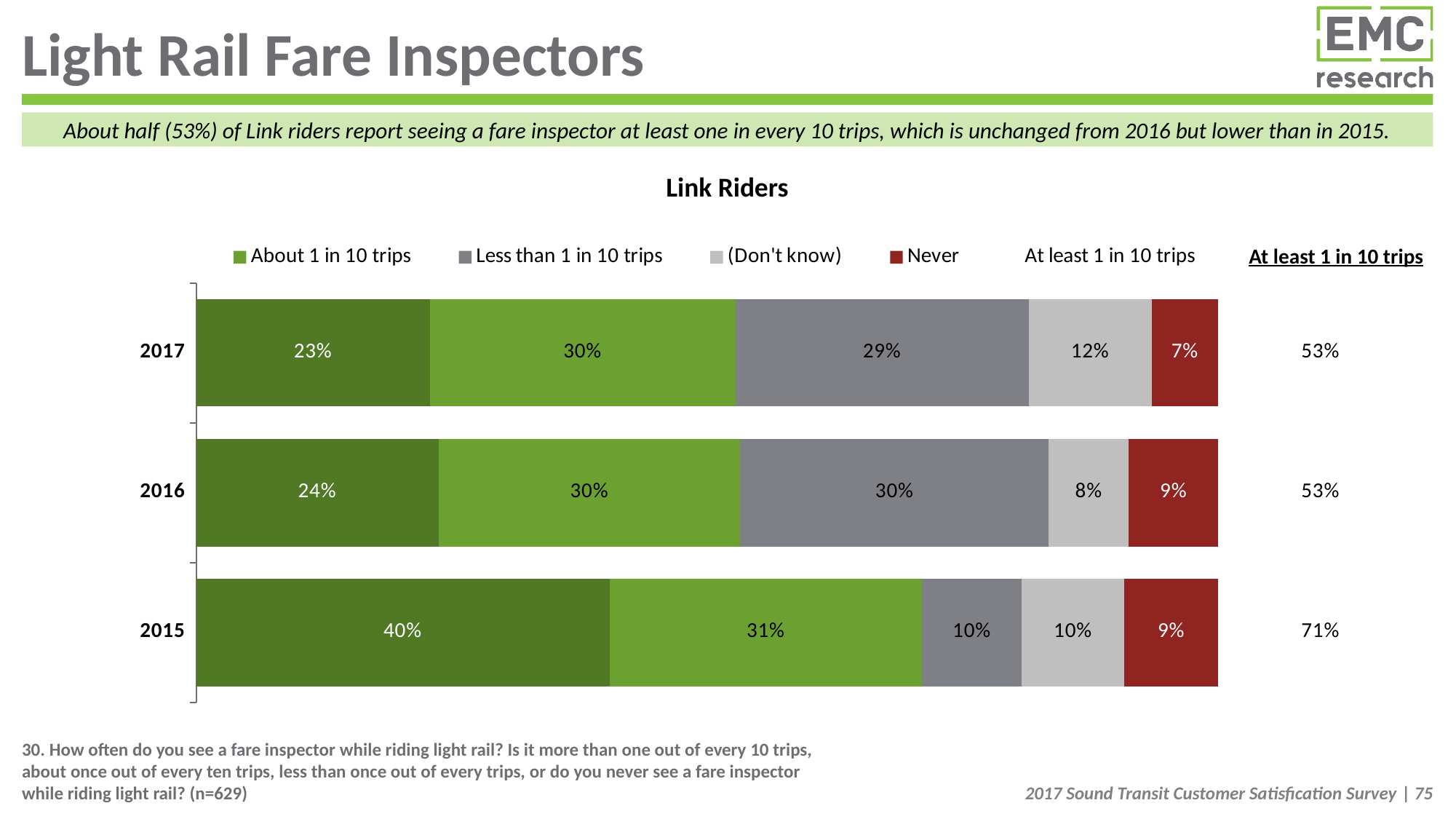

# Light Rail Fare Inspectors
About half (53%) of Link riders report seeing a fare inspector at least one in every 10 trips, which is unchanged from 2016 but lower than in 2015.
Link Riders
| At least 1 in 10 trips |
| --- |

### Chart

| Category | More than 1 in 10 trips | About 1 in 10 trips | Less than 1 in 10 trips | (Don't know) | Never | At least 1 in 10 trips |
|---|---|---|---|---|---|---|
| 2017 | 0.22890533206555852 | 0.2986849142942599 | 0.28715705889268717 | 0.11994858896234185 | 0.06530410578515683 | 0.2 |
| 2016 | 0.23719258179018612 | 0.2952068217713627 | 0.30182990037937885 | 0.07824919487775363 | 0.08752150118132128 | 0.2 |
| 2015 | 0.40443513159037553 | 0.30589954794127383 | 0.09727603740970565 | 0.10048249300210056 | 0.09190679005654145 | 0.2 |
30. How often do you see a fare inspector while riding light rail? Is it more than one out of every 10 trips, about once out of every ten trips, less than once out of every trips, or do you never see a fare inspector while riding light rail? (n=629)